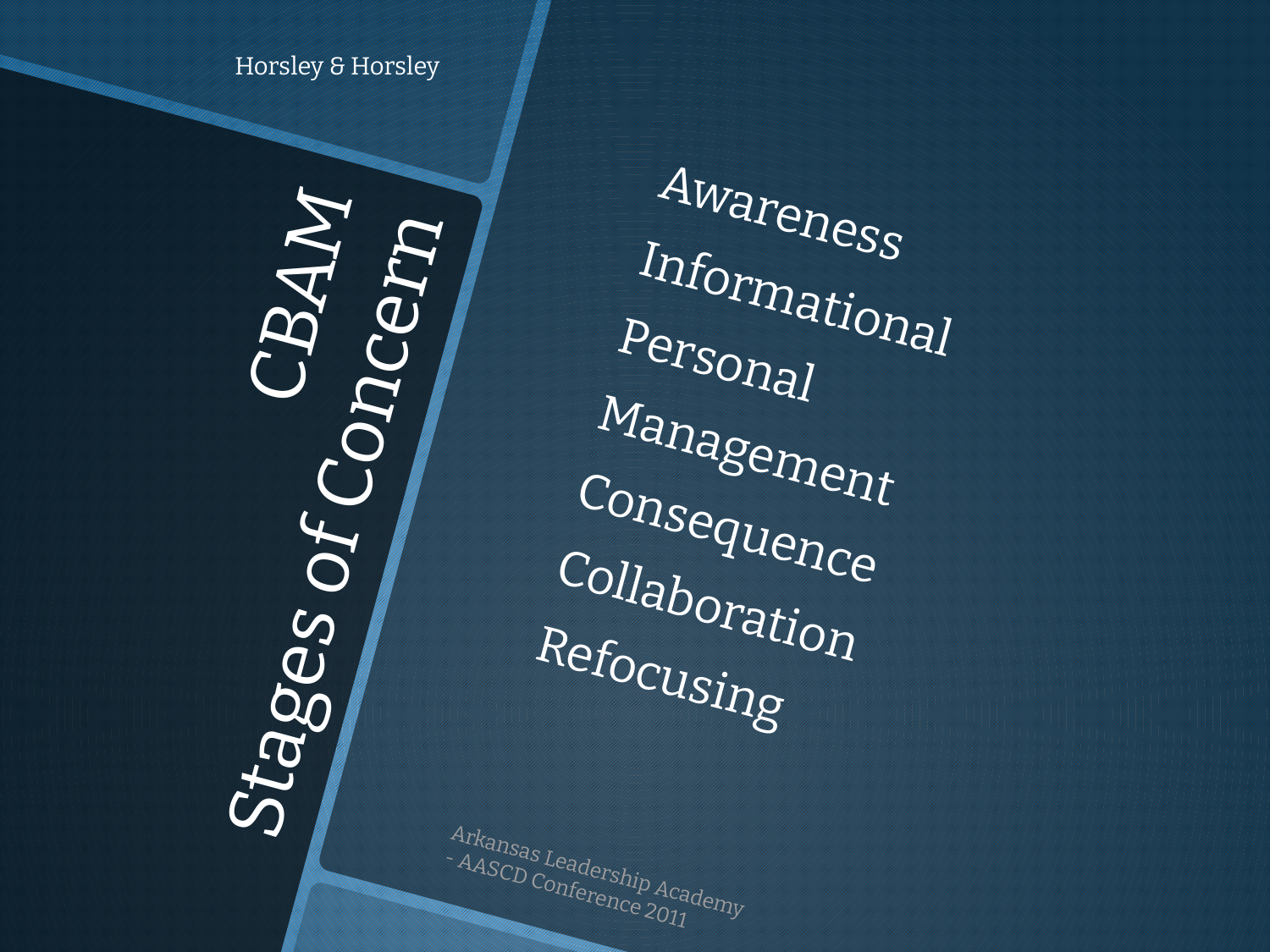

Horsley & Horsley
Awareness
Informational
Personal
Management
Consequence
Collaboration
Refocusing

# CBAM Stages of Concern
Arkansas Leadership Academy - AASCD Conference 2011